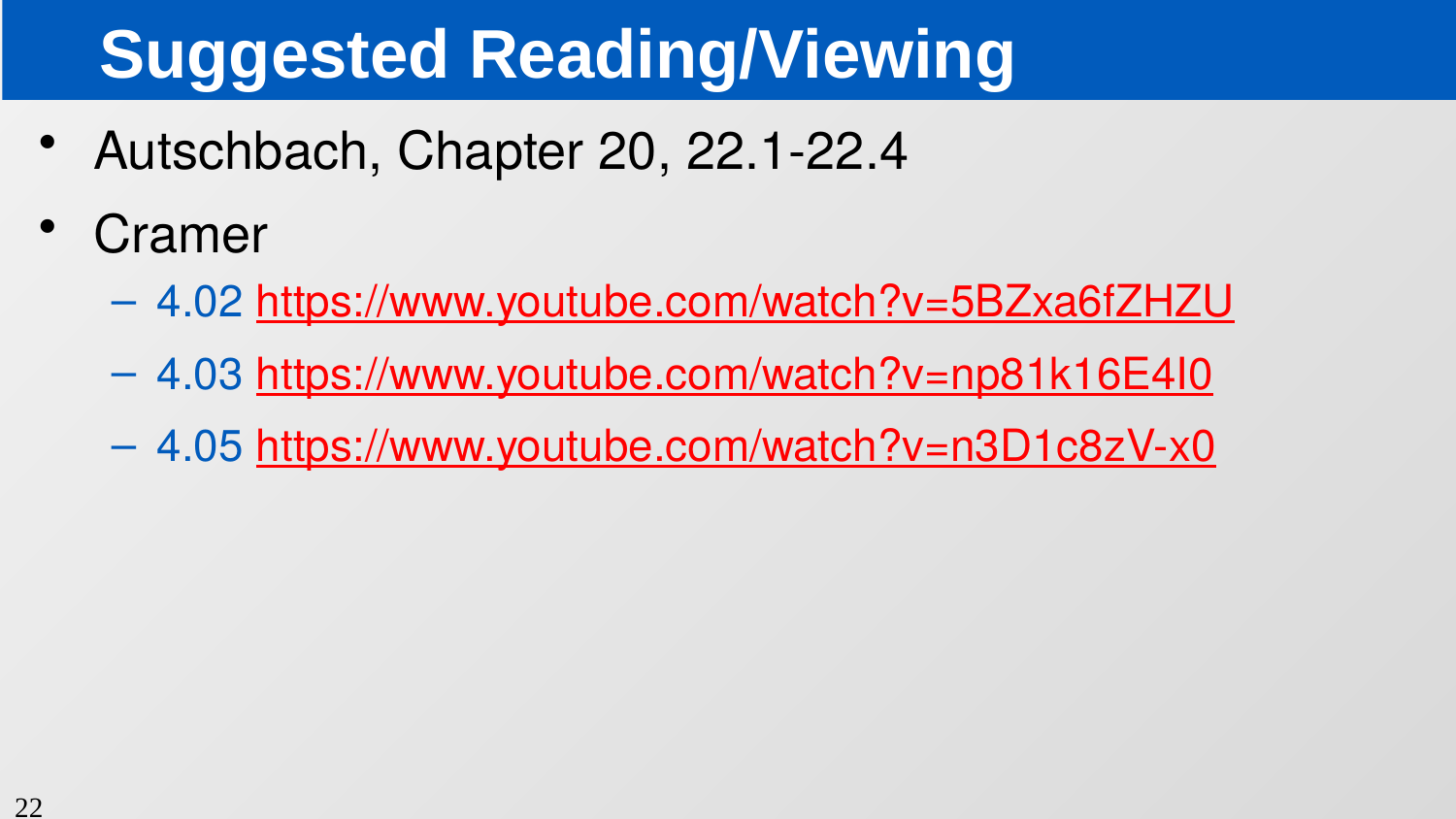

# Suggested Reading/Viewing
Autschbach, Chapter 20, 22.1-22.4
Cramer
4.02 https://www.youtube.com/watch?v=5BZxa6fZHZU
4.03 https://www.youtube.com/watch?v=np81k16E4I0
4.05 https://www.youtube.com/watch?v=n3D1c8zV-x0

22